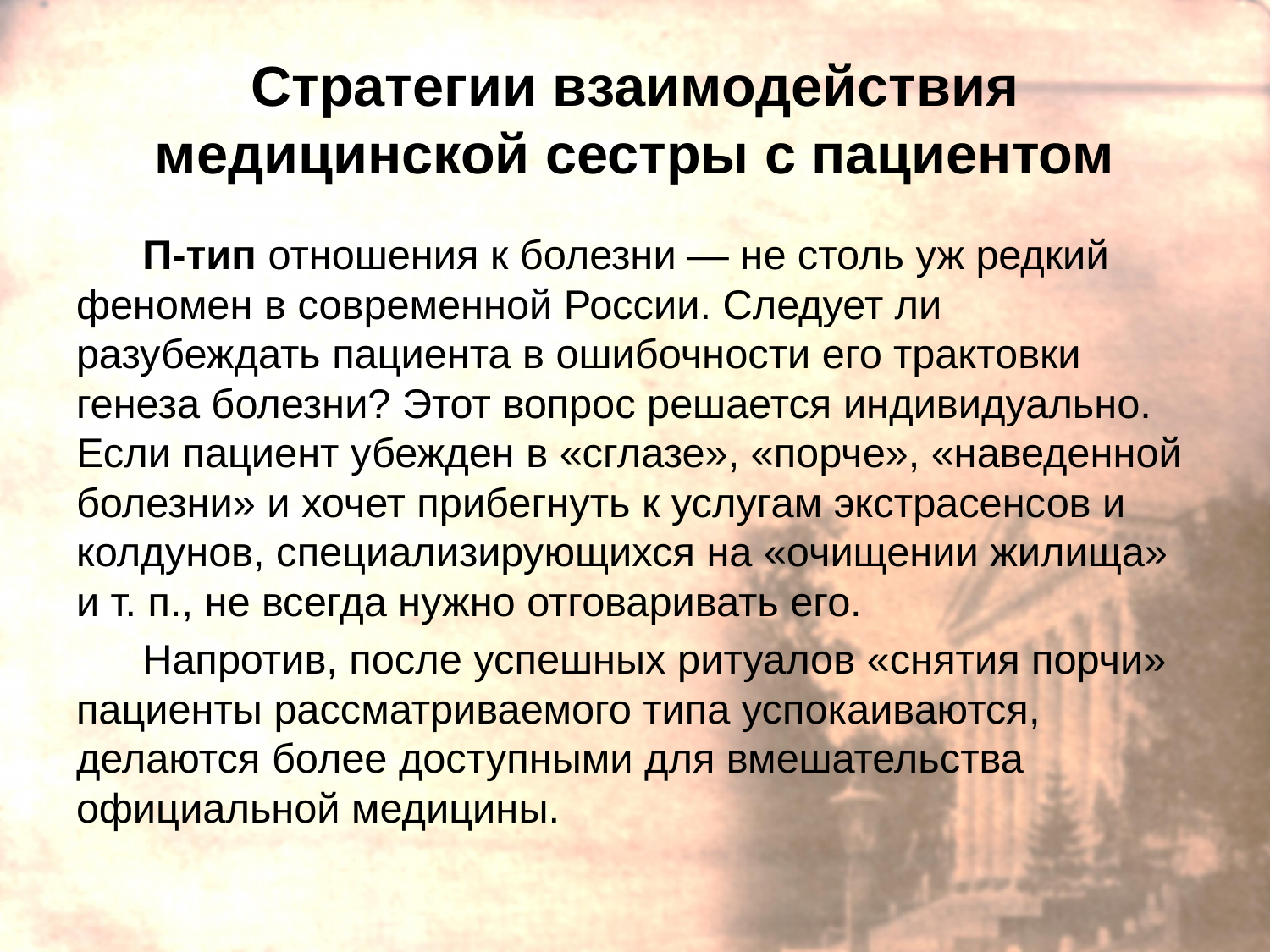

# Стратегии взаимодействия медицинской сестры с пациентом
П-тип отношения к болезни — не столь уж редкий феномен в современной России. Следует ли разубеждать пациента в ошибочности его трактовки генеза болезни? Этот вопрос решается индивидуально. Если пациент убежден в «сглазе», «порче», «наведенной болезни» и хочет прибегнуть к услугам экстрасенсов и колдунов, специализирующихся на «очищении жилища» и т. п., не всегда нужно отговаривать его.
Напротив, после успешных ритуалов «снятия порчи» пациенты рассматриваемого типа успокаиваются, делаются более доступными для вмешательства официальной медицины.